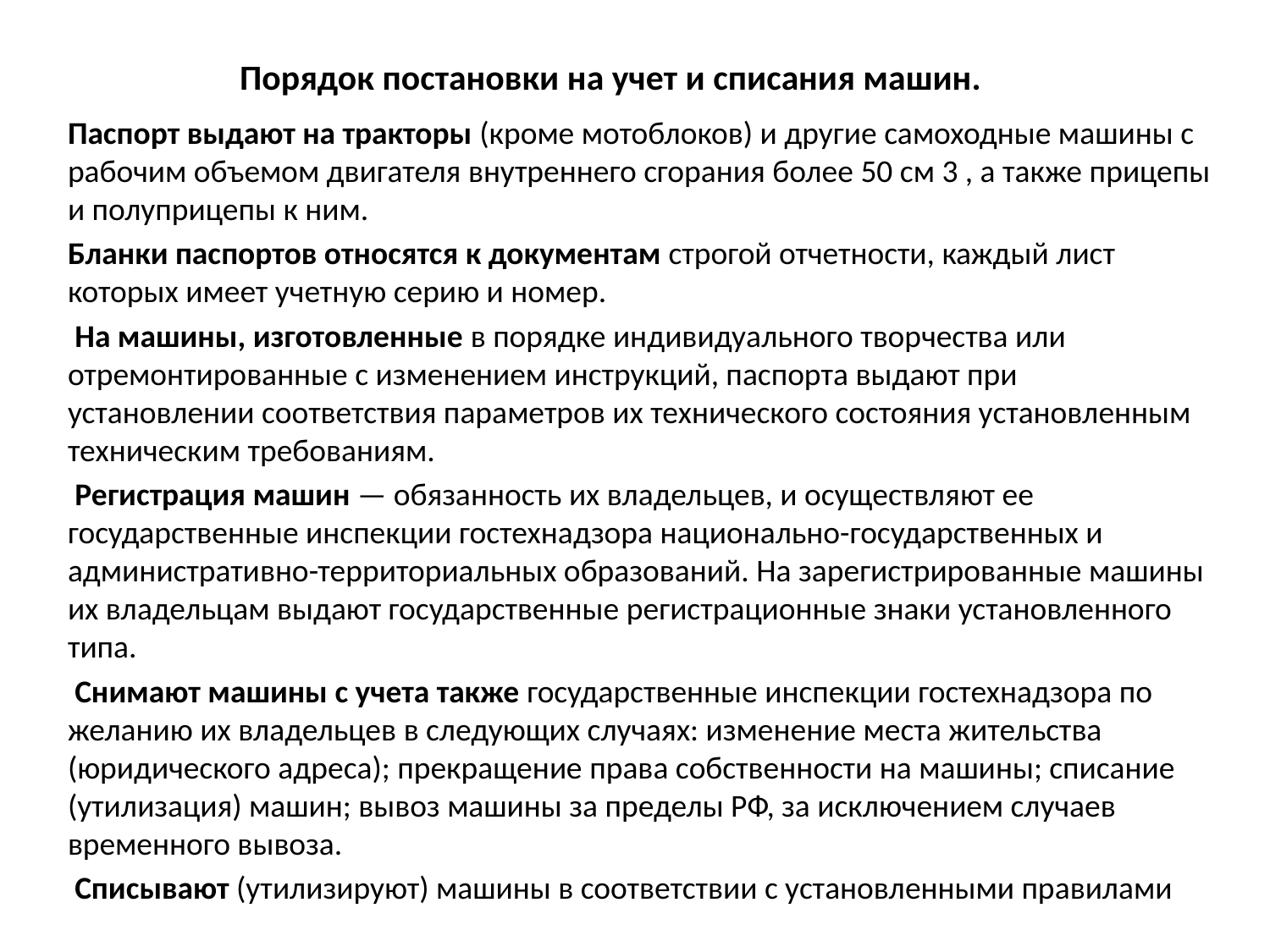

# Порядок постановки на учет и списания машин.
Паспорт выдают на тракторы (кроме мотоблоков) и другие самоходные машины с рабочим объемом двигателя внутреннего сгорания более 50 см 3 , а также прицепы и полуприцепы к ним.
Бланки паспортов относятся к документам строгой отчетности, каждый лист которых имеет учетную серию и номер.
 На машины, изготовленные в порядке индивидуального творчества или отремонтированные с изменением инструкций, паспорта выдают при установлении соответствия параметров их технического состояния установленным техническим требованиям.
 Регистрация машин — обязанность их владельцев, и осуществляют ее государственные инспекции гостехнадзора национально-государственных и административно-территориальных образований. На зарегистрированные машины их владельцам выдают государственные регистрационные знаки установленного типа.
 Снимают машины с учета также государственные инспекции гостехнадзора по желанию их владельцев в следующих случаях: изменение места жительства (юридического адреса); прекращение права собственности на машины; списание (утилизация) машин; вывоз машины за пределы РФ, за исключением случаев временного вывоза.
 Списывают (утилизируют) машины в соответствии с установленными правилами